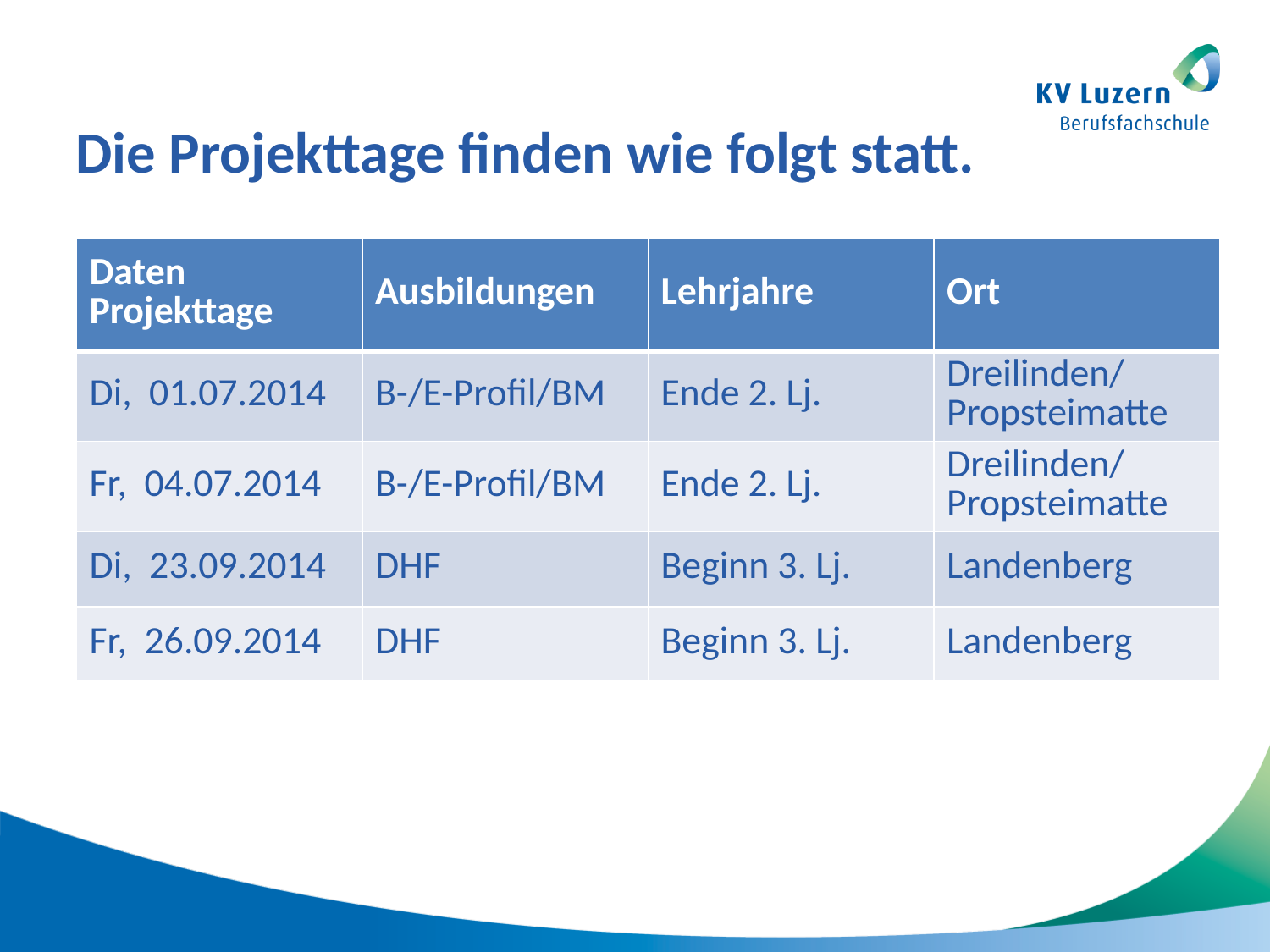

# Die Projekttage finden wie folgt statt.
| Daten Projekttage | Ausbildungen | Lehrjahre | Ort |
| --- | --- | --- | --- |
| Di, 01.07.2014 | B-/E-Profil/BM | Ende 2. Lj. | Dreilinden/ Propsteimatte |
| Fr, 04.07.2014 | B-/E-Profil/BM | Ende 2. Lj. | Dreilinden/ Propsteimatte |
| Di, 23.09.2014 | DHF | Beginn 3. Lj. | Landenberg |
| Fr, 26.09.2014 | DHF | Beginn 3. Lj. | Landenberg |